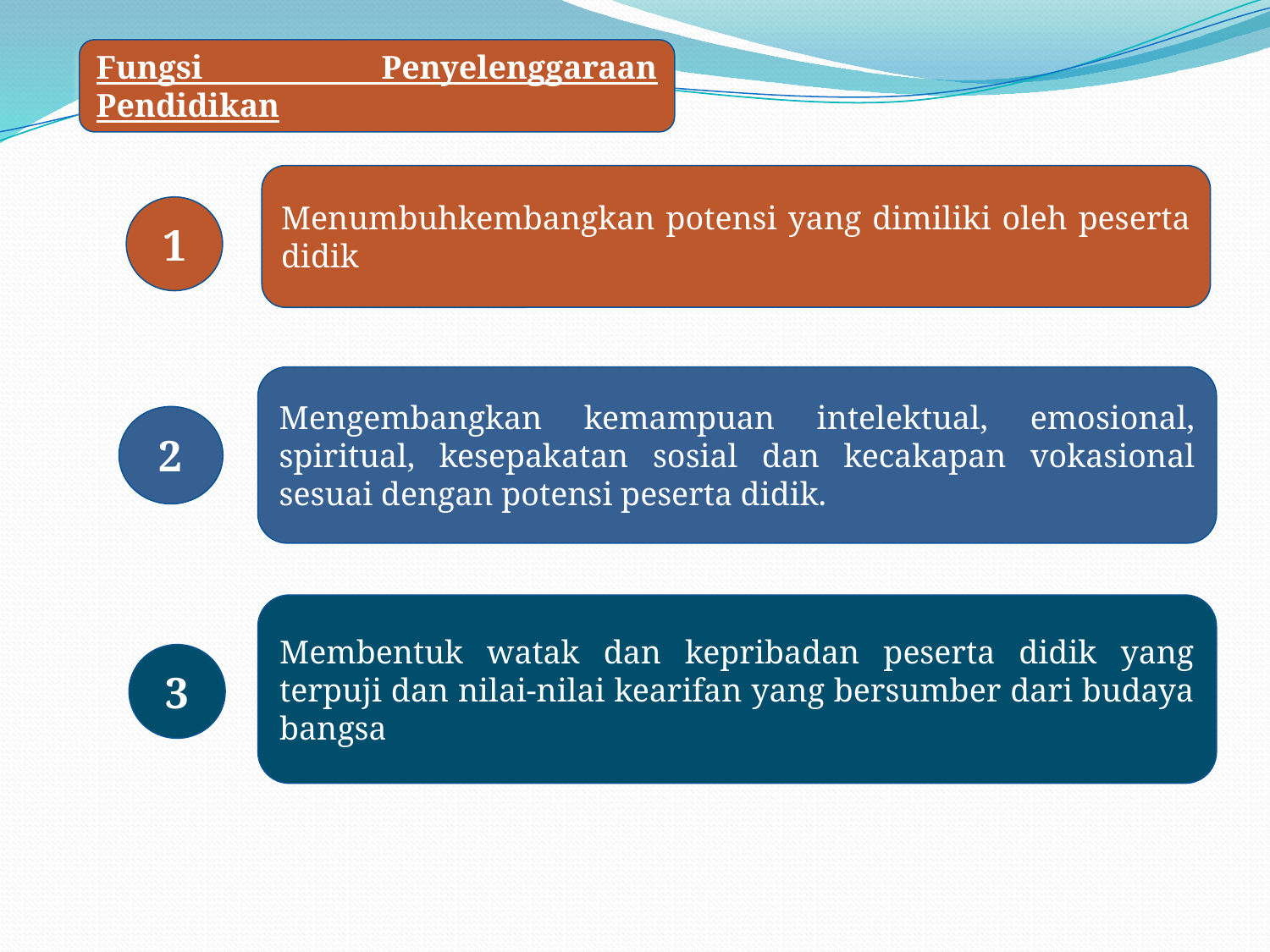

Fungsi Penyelenggaraan Pendidikan
Menumbuhkembangkan potensi yang dimiliki oleh peserta didik
1
Mengembangkan kemampuan intelektual, emosional, spiritual, kesepakatan sosial dan kecakapan vokasional sesuai dengan potensi peserta didik.
2
Membentuk watak dan kepribadan peserta didik yang terpuji dan nilai-nilai kearifan yang bersumber dari budaya bangsa
3